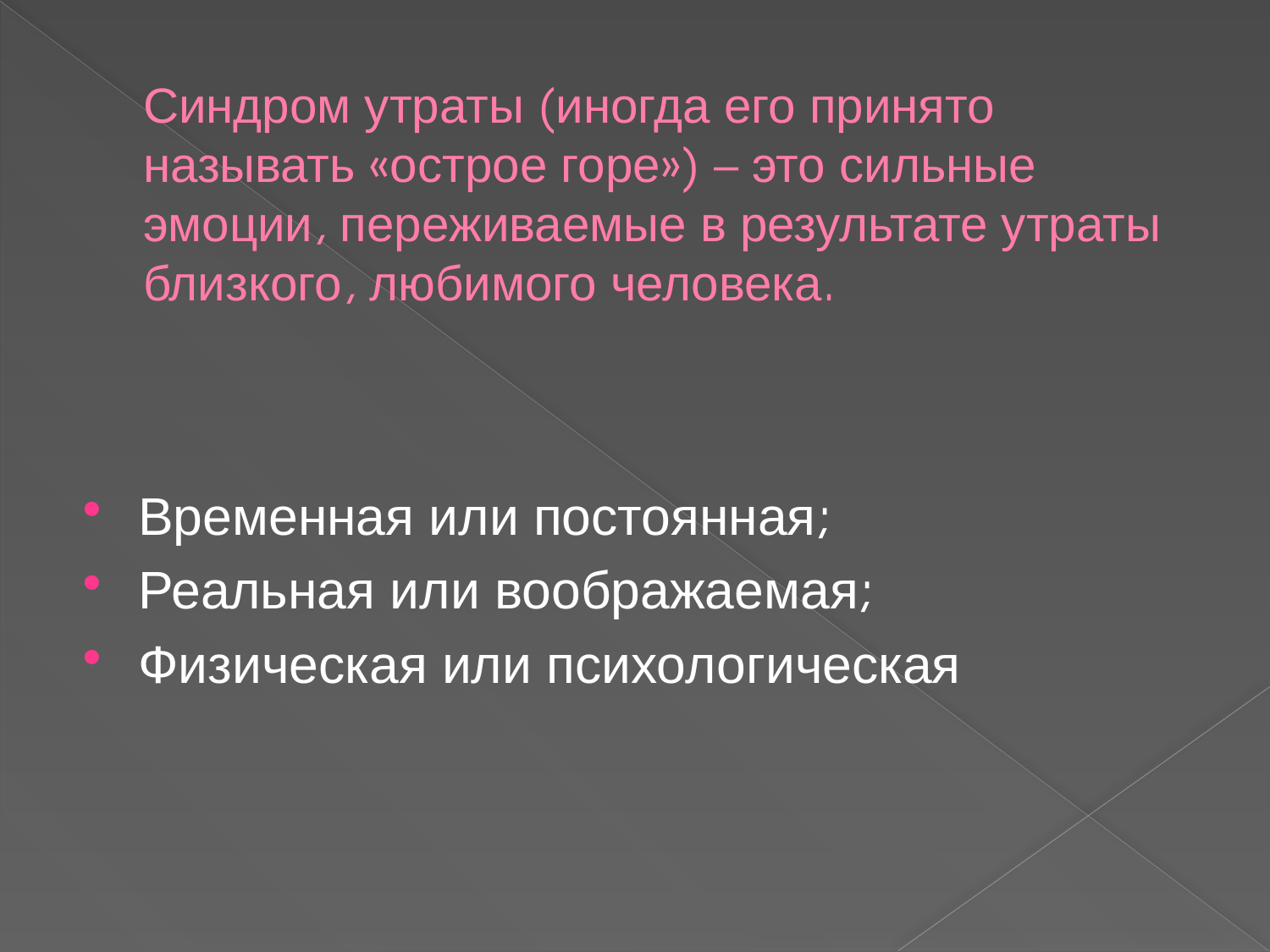

# Синдром утраты (иногда его принято называть «острое горе») – это сильные эмоции, переживаемые в результате утраты близкого, любимого человека.
Временная или постоянная;
Реальная или воображаемая;
Физическая или психологическая